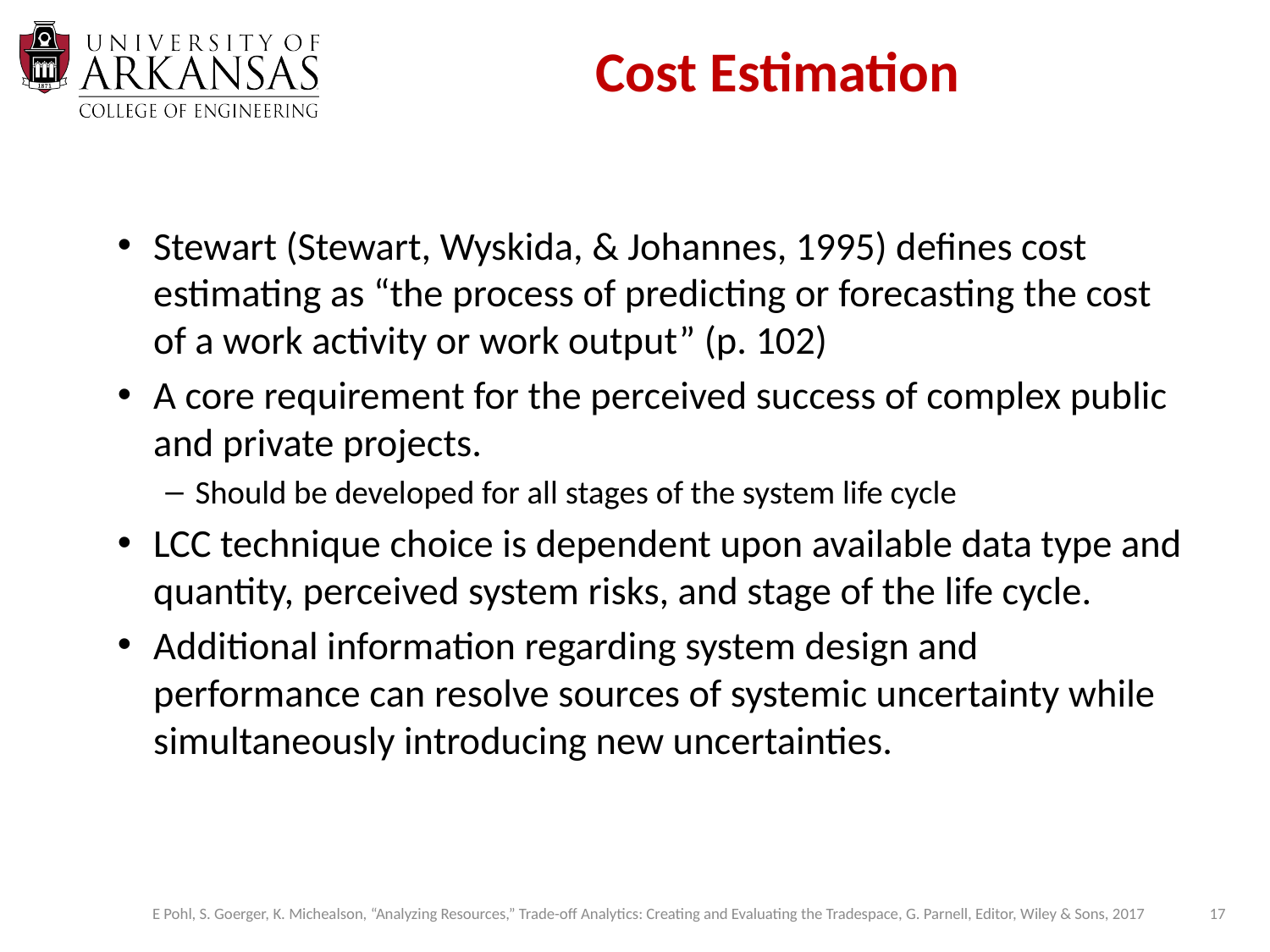

# Cost Estimation
Stewart (Stewart, Wyskida, & Johannes, 1995) defines cost estimating as “the process of predicting or forecasting the cost of a work activity or work output” (p. 102)
A core requirement for the perceived success of complex public and private projects.
Should be developed for all stages of the system life cycle
LCC technique choice is dependent upon available data type and quantity, perceived system risks, and stage of the life cycle.
Additional information regarding system design and performance can resolve sources of systemic uncertainty while simultaneously introducing new uncertainties.

17
E Pohl, S. Goerger, K. Michealson, “Analyzing Resources,” Trade-off Analytics: Creating and Evaluating the Tradespace, G. Parnell, Editor, Wiley & Sons, 2017